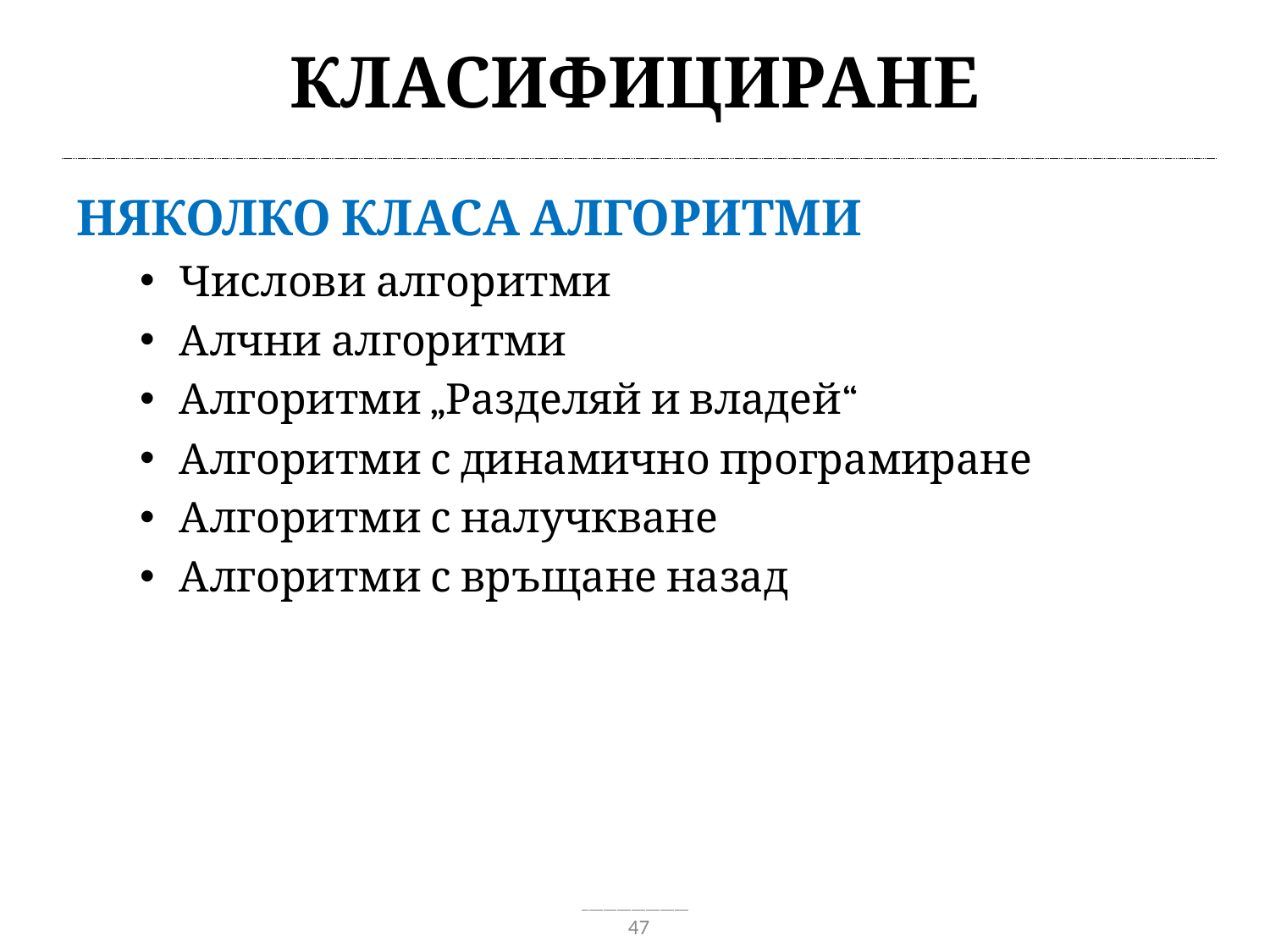

# Класифициране
Няколко класа алгоритми
Числови алгоритми
Алчни алгоритми
Алгоритми „Разделяй и владей“
Алгоритми с динамично програмиране
Алгоритми с налучкване
Алгоритми с връщане назад
47